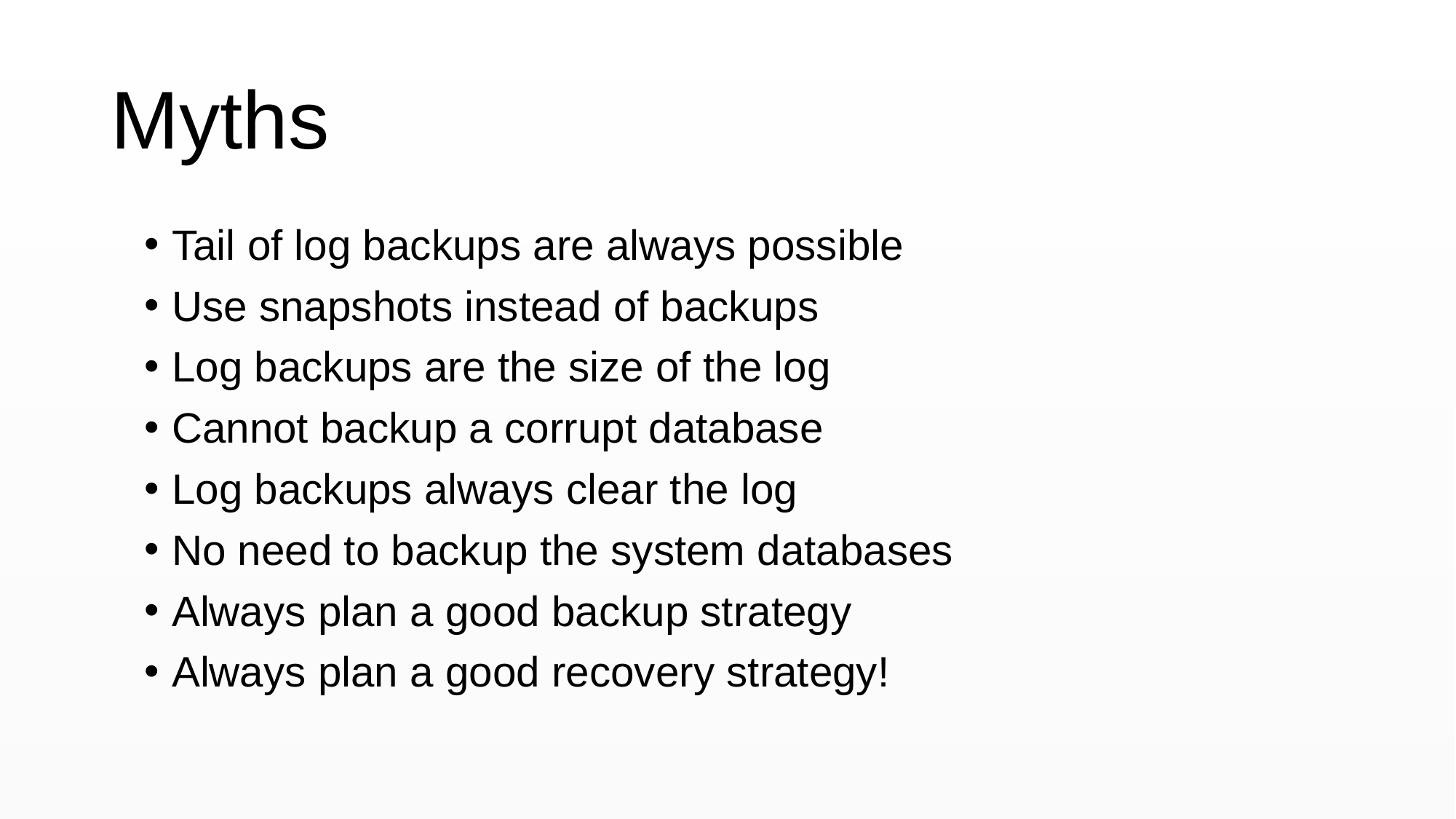

# Myths
Tail of log backups are always possible
Use snapshots instead of backups
Log backups are the size of the log
Cannot backup a corrupt database
Log backups always clear the log
No need to backup the system databases
Always plan a good backup strategy
Always plan a good recovery strategy!